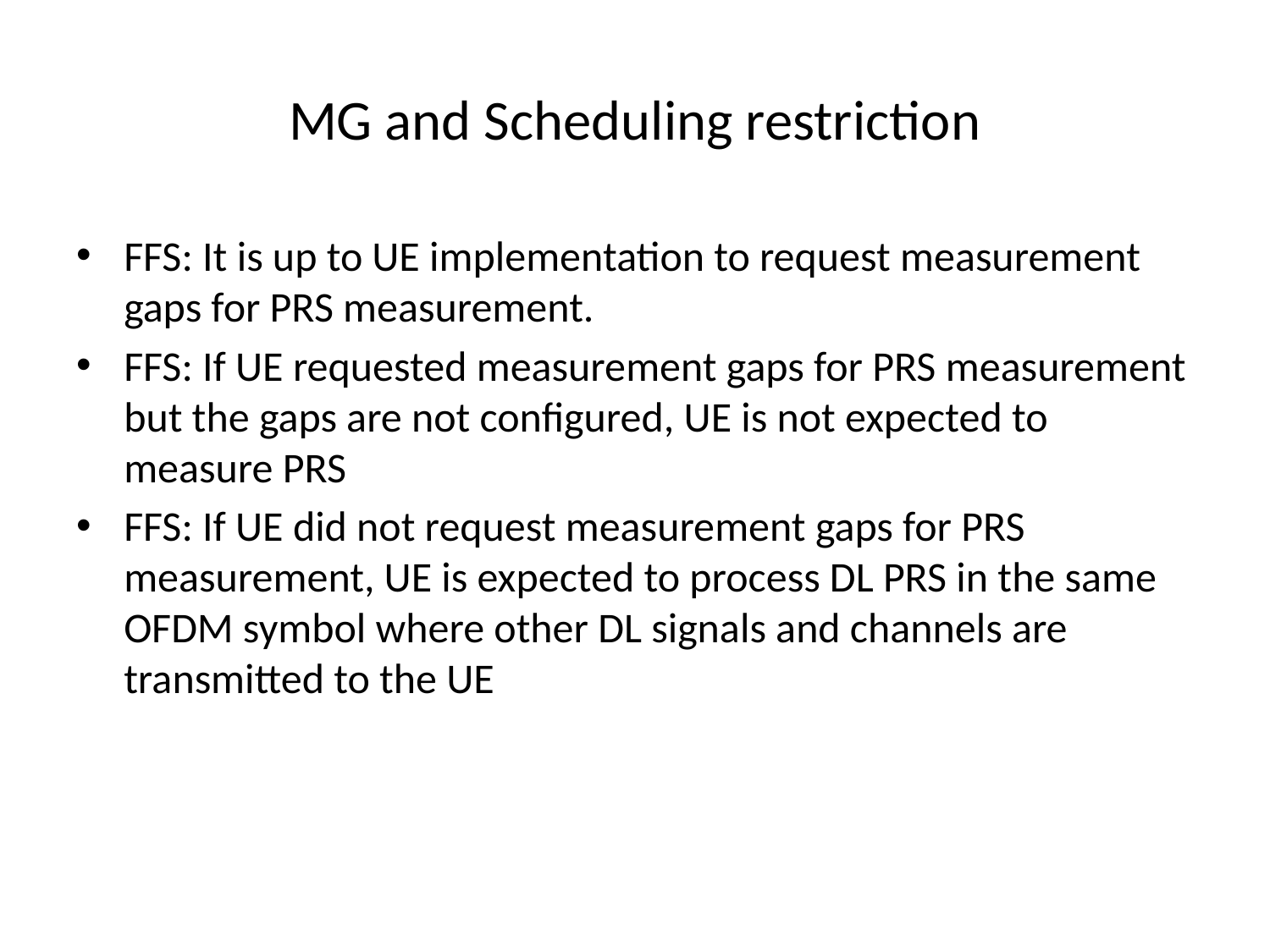

# MG and Scheduling restriction
FFS: It is up to UE implementation to request measurement gaps for PRS measurement.
FFS: If UE requested measurement gaps for PRS measurement but the gaps are not configured, UE is not expected to measure PRS
FFS: If UE did not request measurement gaps for PRS measurement, UE is expected to process DL PRS in the same OFDM symbol where other DL signals and channels are transmitted to the UE